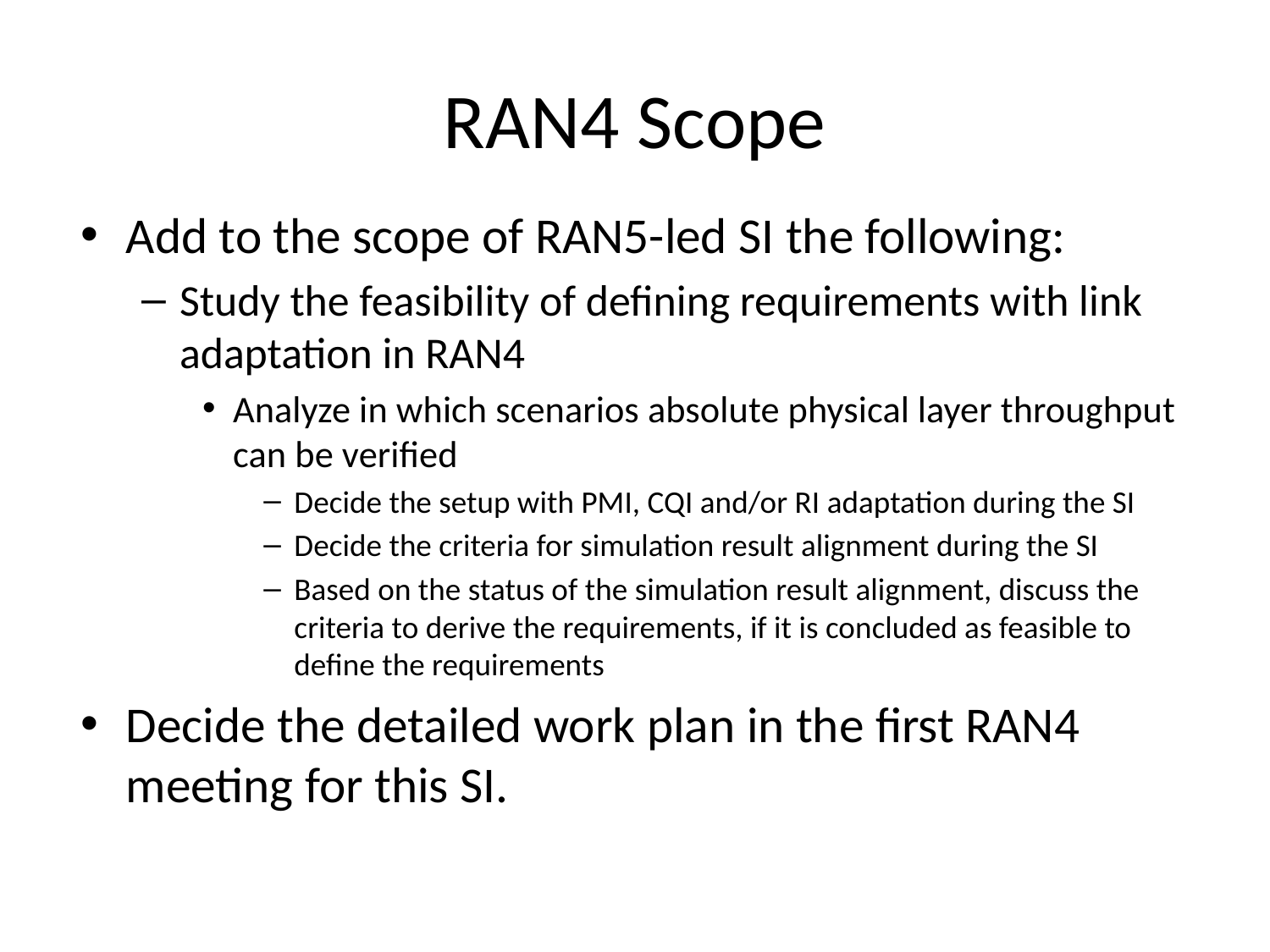

# RAN4 Scope
Add to the scope of RAN5-led SI the following:
Study the feasibility of defining requirements with link adaptation in RAN4
Analyze in which scenarios absolute physical layer throughput can be verified
Decide the setup with PMI, CQI and/or RI adaptation during the SI
Decide the criteria for simulation result alignment during the SI
Based on the status of the simulation result alignment, discuss the criteria to derive the requirements, if it is concluded as feasible to define the requirements
Decide the detailed work plan in the first RAN4 meeting for this SI.